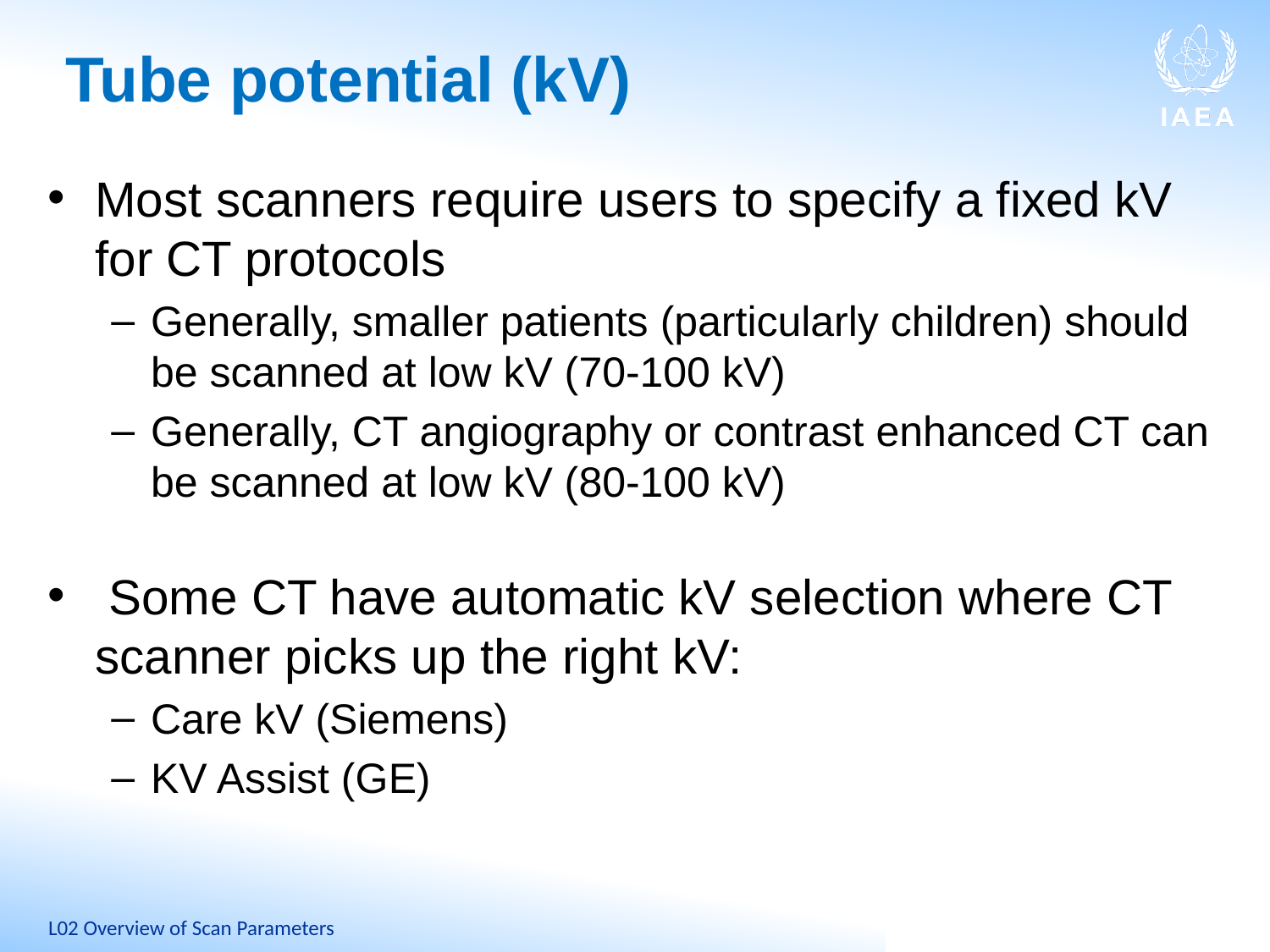

# Tube potential (kV)
Most scanners require users to specify a fixed kV for CT protocols
Generally, smaller patients (particularly children) should be scanned at low kV (70-100 kV)
Generally, CT angiography or contrast enhanced CT can be scanned at low kV (80-100 kV)

 Some CT have automatic kV selection where CT scanner picks up the right kV:
Care kV (Siemens)
KV Assist (GE)